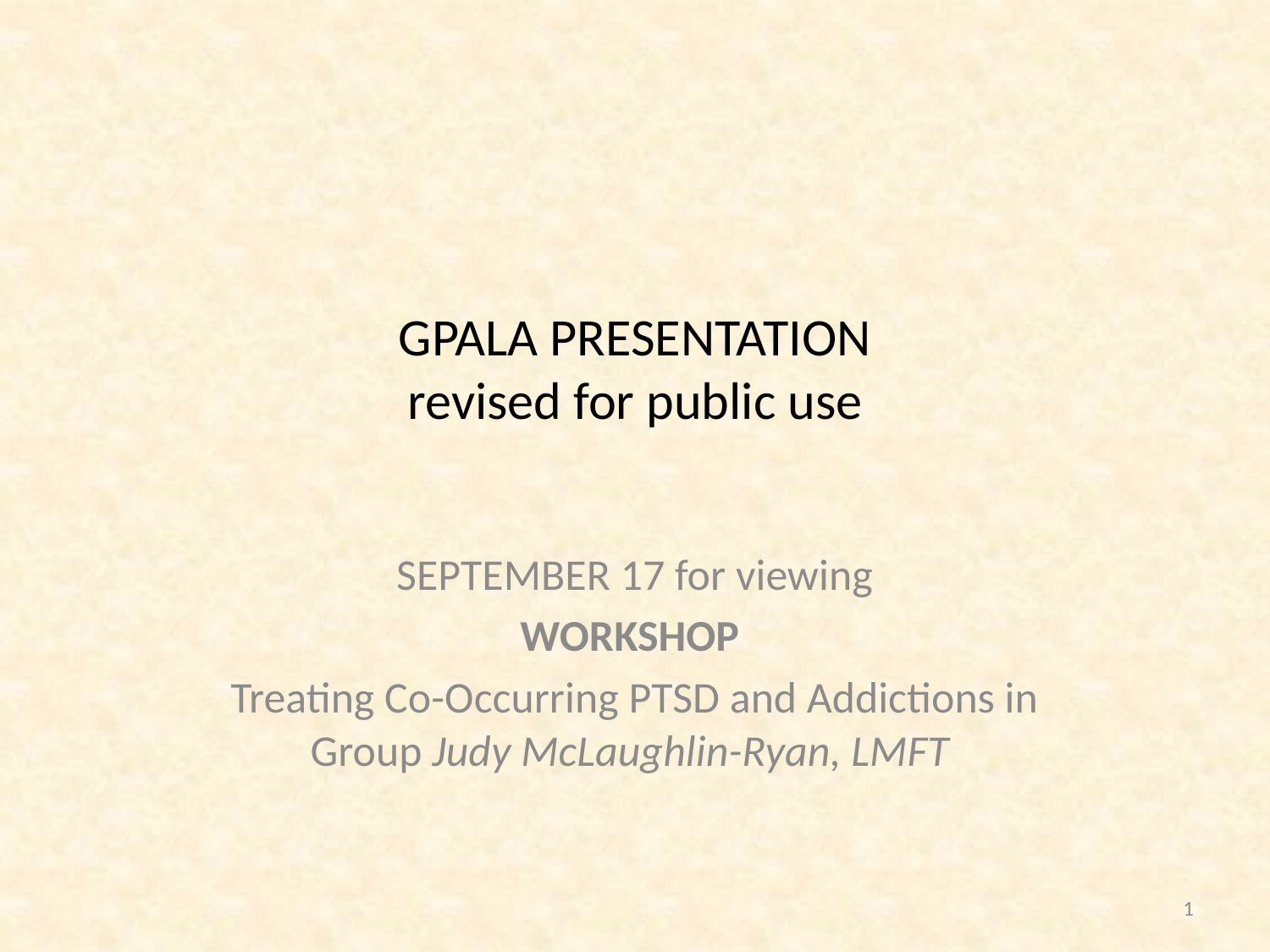

# GPALA PRESENTATION revised for public use
SEPTEMBER 17 for viewing
WORKSHOP
Treating Co-Occurring PTSD and Addictions in Group Judy McLaughlin-Ryan, LMFT

1